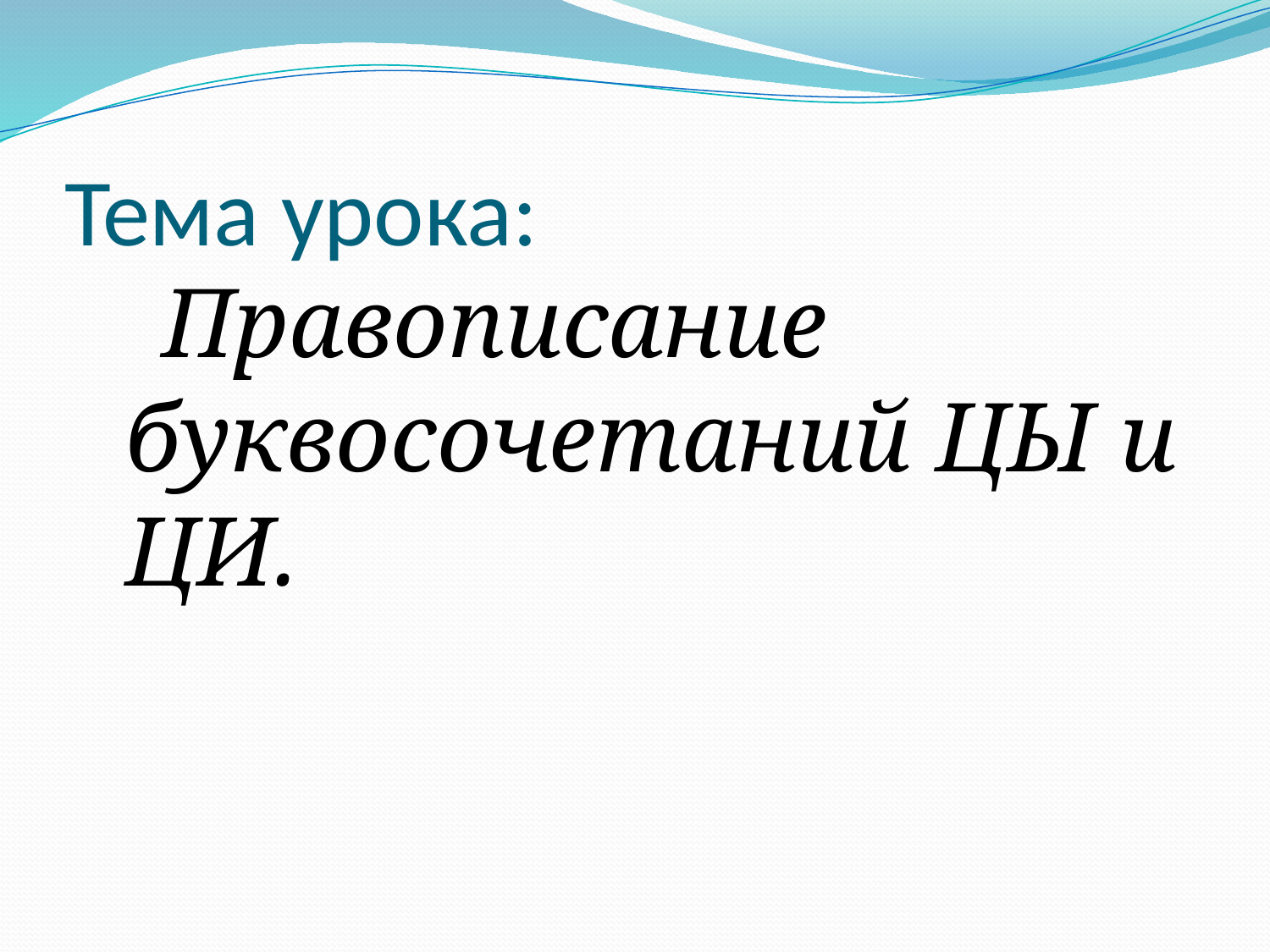

# Тема урока:
   Правописание буквосочетаний ЦЫ и ЦИ.